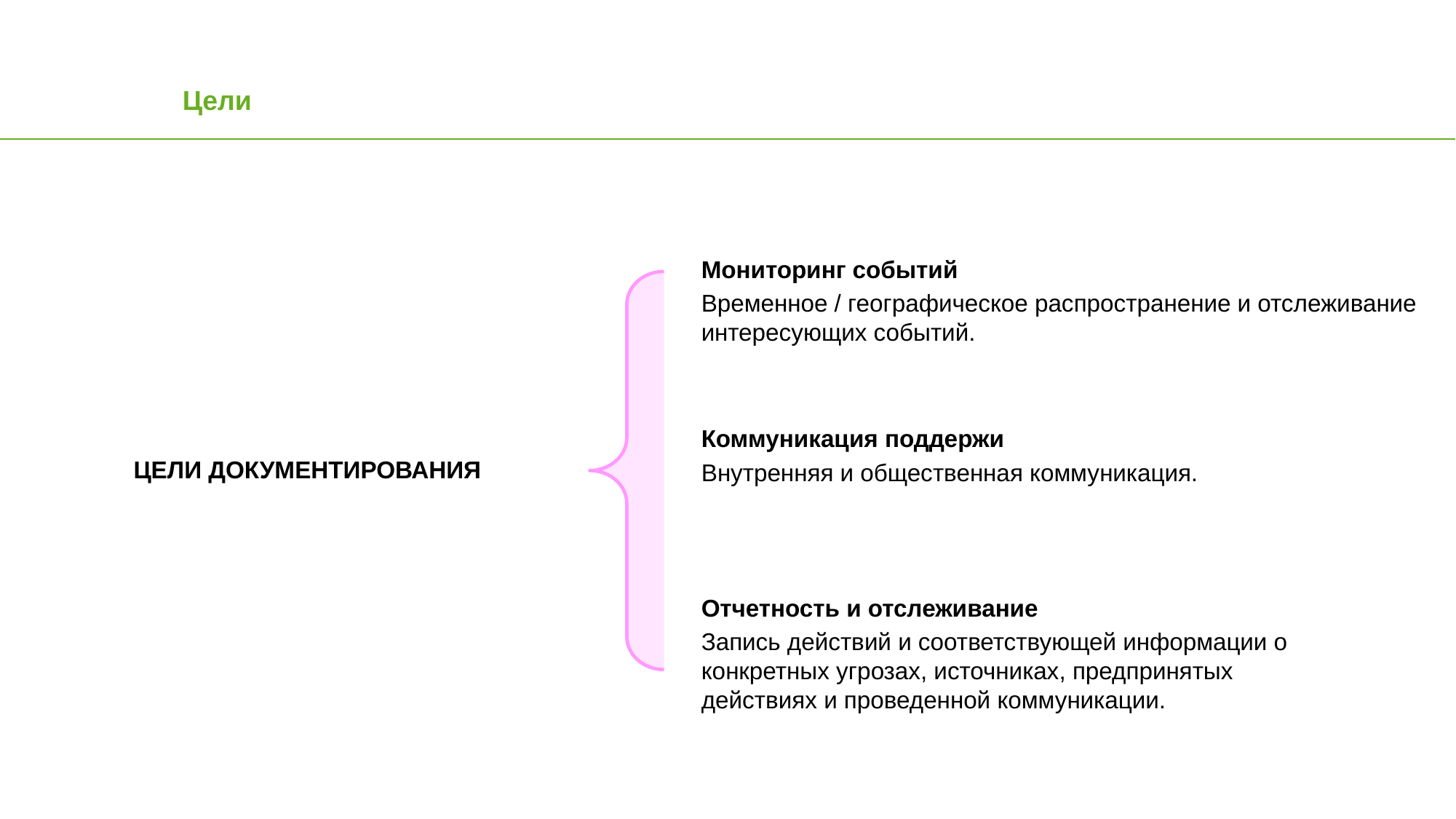

Цели
Мониторинг событий
Временное / географическое распространение и отслеживание интересующих событий.

Коммуникация поддержи
Внутренняя и общественная коммуникация.
ЦЕЛИ ДОКУМЕНТИРОВАНИЯ
Отчетность и отслеживание
Запись действий и соответствующей информации о конкретных угрозах, источниках, предпринятых действиях и проведенной коммуникации.